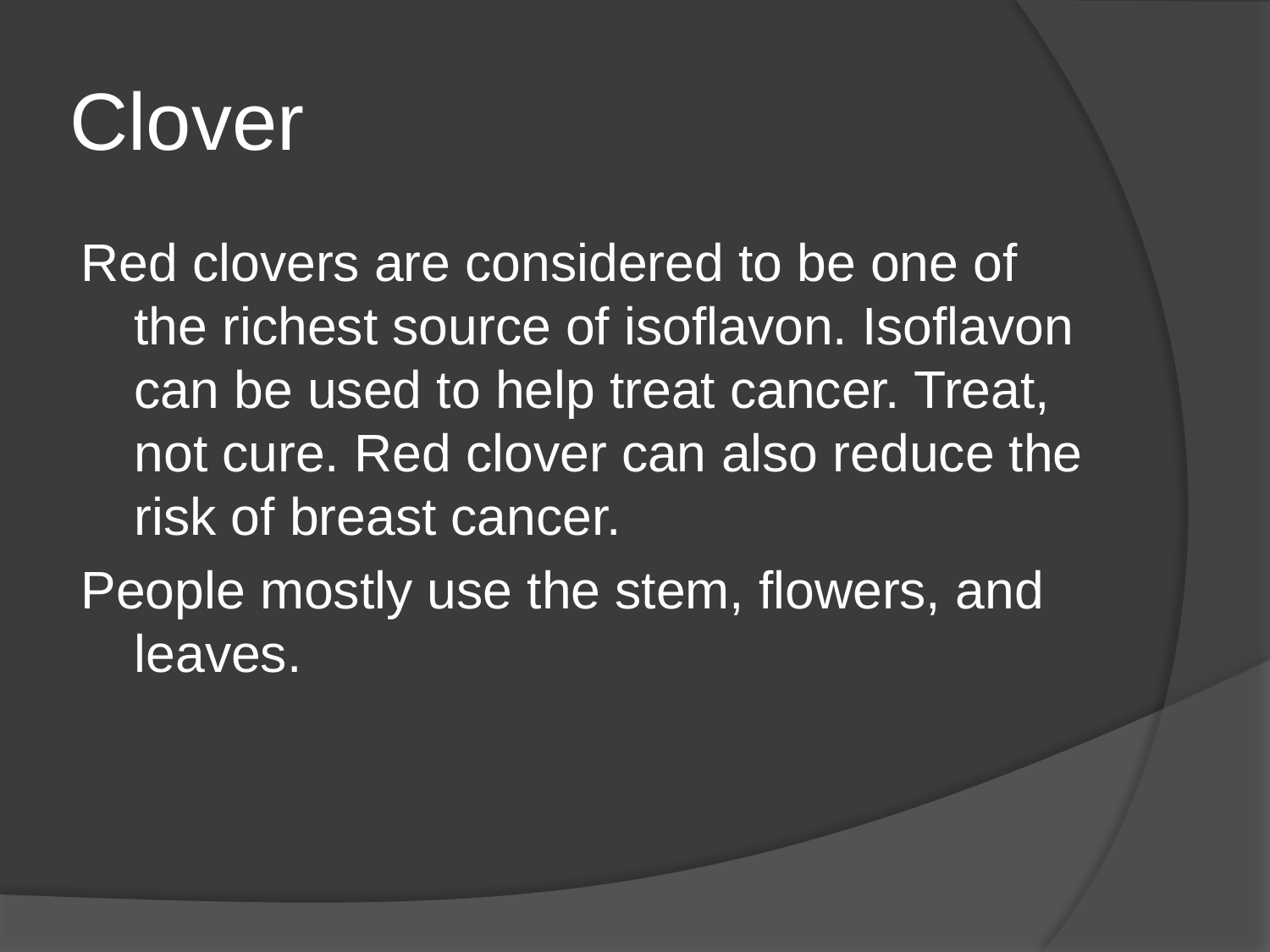

# Clover
Red clovers are considered to be one of the richest source of isoflavon. Isoflavon can be used to help treat cancer. Treat, not cure. Red clover can also reduce the risk of breast cancer.
People mostly use the stem, flowers, and leaves.